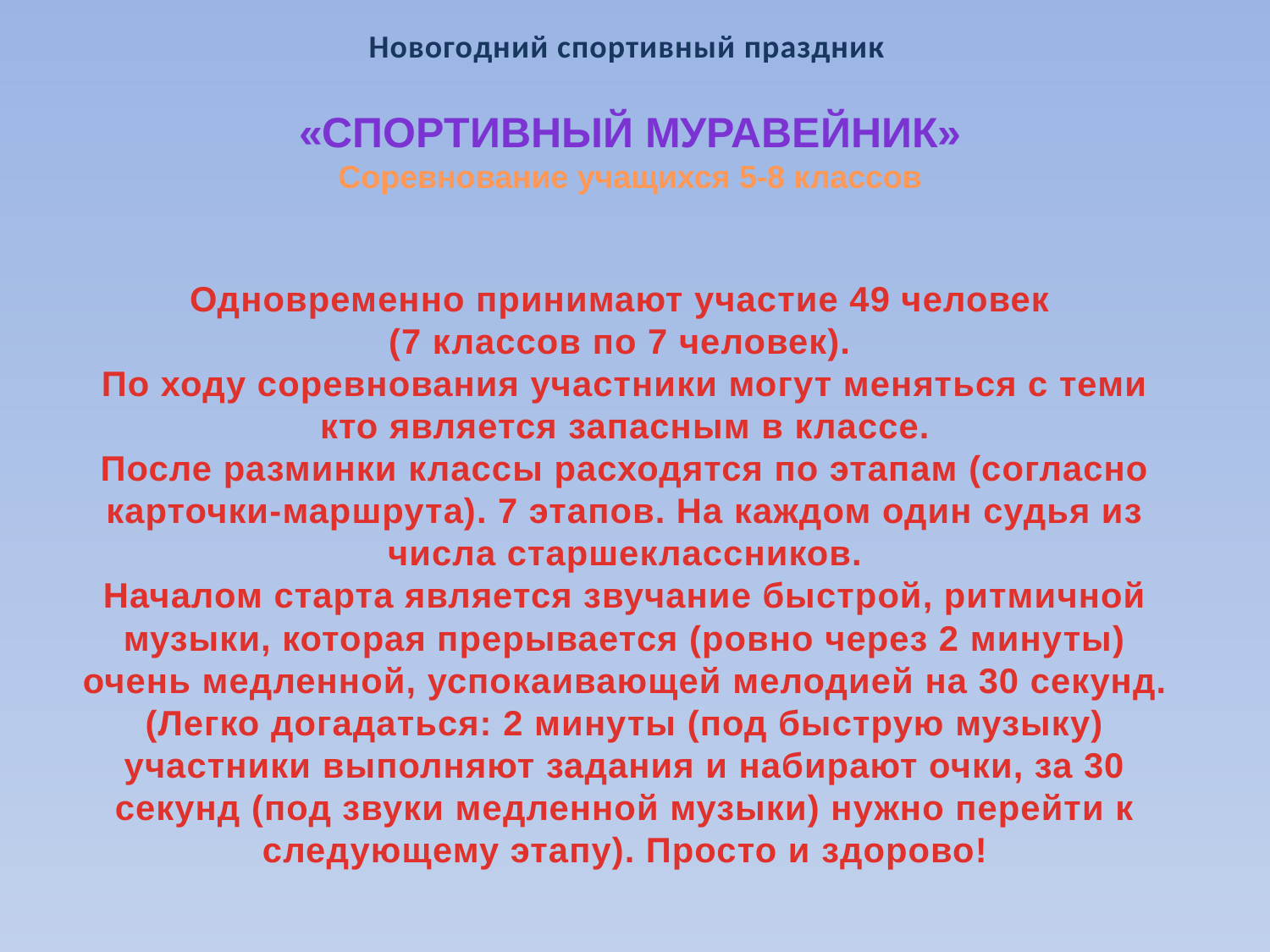

Новогодний спортивный праздник
«спортивный муравейник»
Соревнование учащихся 5-8 классов
Одновременно принимают участие 49 человек
(7 классов по 7 человек).
По ходу соревнования участники могут меняться с теми кто является запасным в классе.
После разминки классы расходятся по этапам (согласно карточки-маршрута). 7 этапов. На каждом один судья из числа старшеклассников.
Началом старта является звучание быстрой, ритмичной музыки, которая прерывается (ровно через 2 минуты) очень медленной, успокаивающей мелодией на 30 секунд.
(Легко догадаться: 2 минуты (под быструю музыку) участники выполняют задания и набирают очки, за 30 секунд (под звуки медленной музыки) нужно перейти к следующему этапу). Просто и здорово!